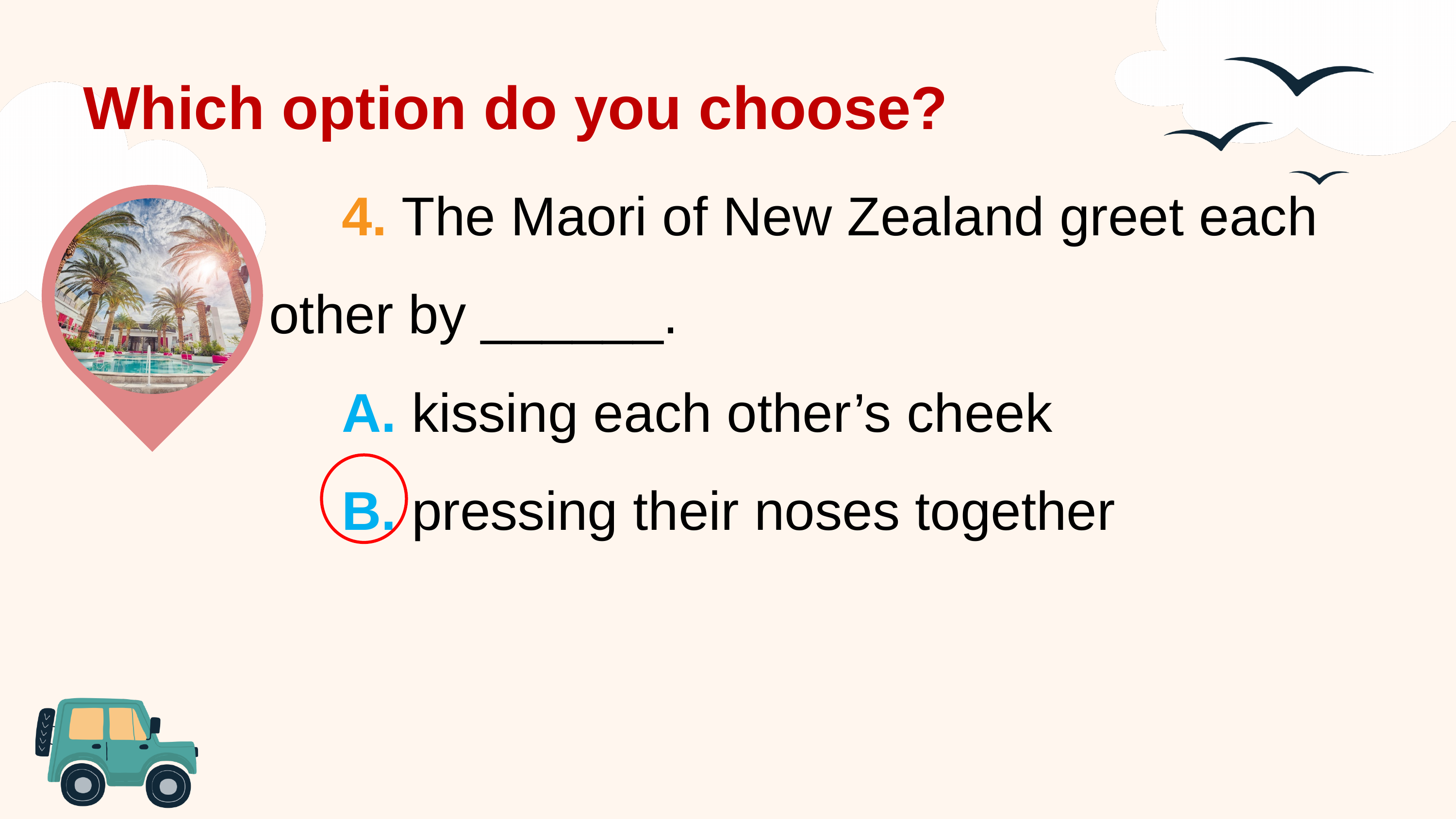

Which option do you choose?

	4. The Maori of New Zealand greet each other by ______.
	A. kissing each other’s cheek
	B. pressing their noses together